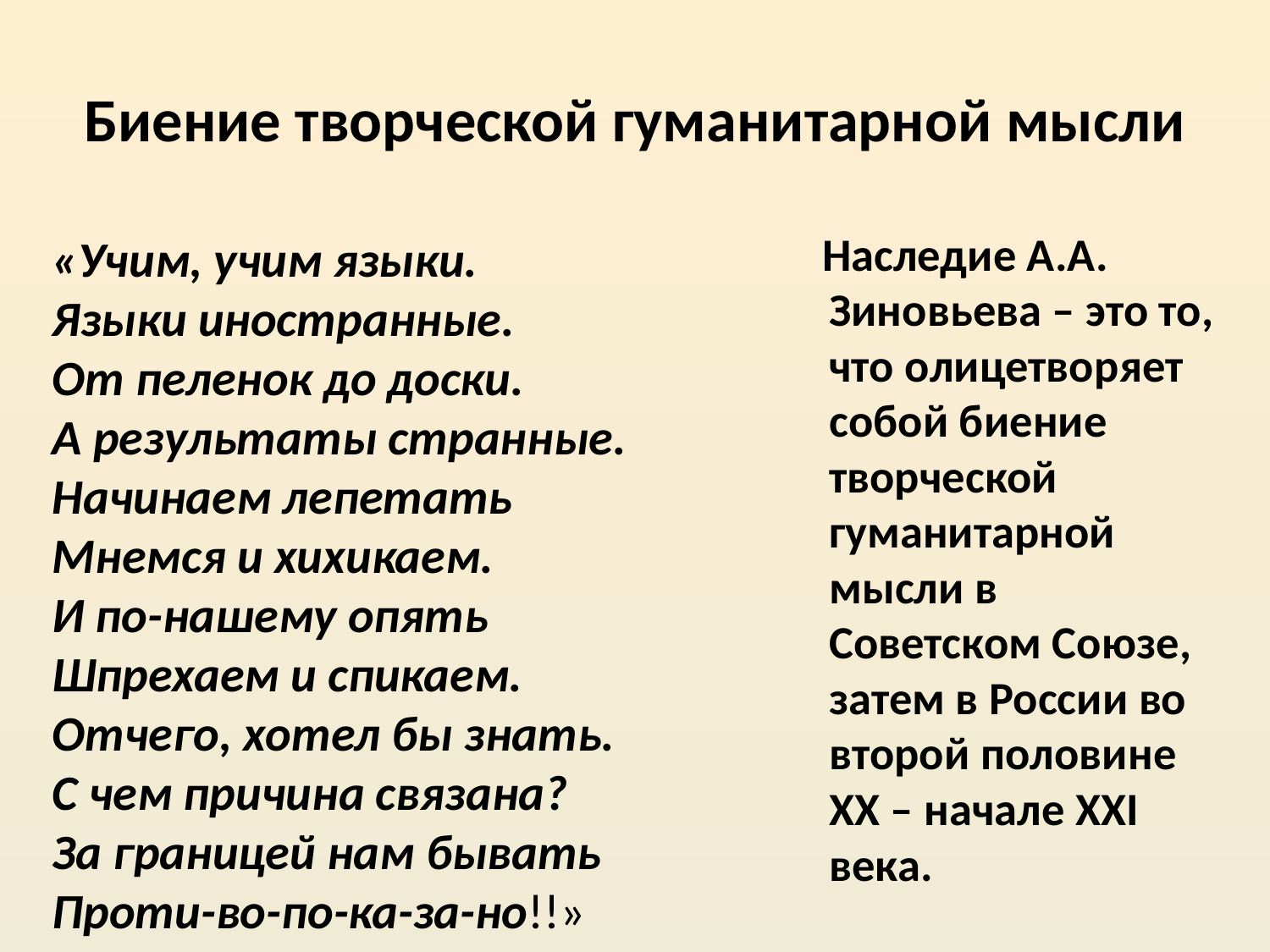

# Биение творческой гуманитарной мысли
    Наследие А.А. Зиновьева – это то, что олицетворяет собой биение творческой гуманитарной мысли в Советском Союзе, затем в России во второй половине ХХ – начале XXI века.

«Учим, учим языки.
Языки иностранные.
От пеленок до доски.
А результаты странные.
Начинаем лепетать
Мнемся и хихикаем.
И по-нашему опять
Шпрехаем и спикаем.
Отчего, хотел бы знать.
С чем причина связана?
За границей нам бывать
Проти-во-по-ка-за-но!!»